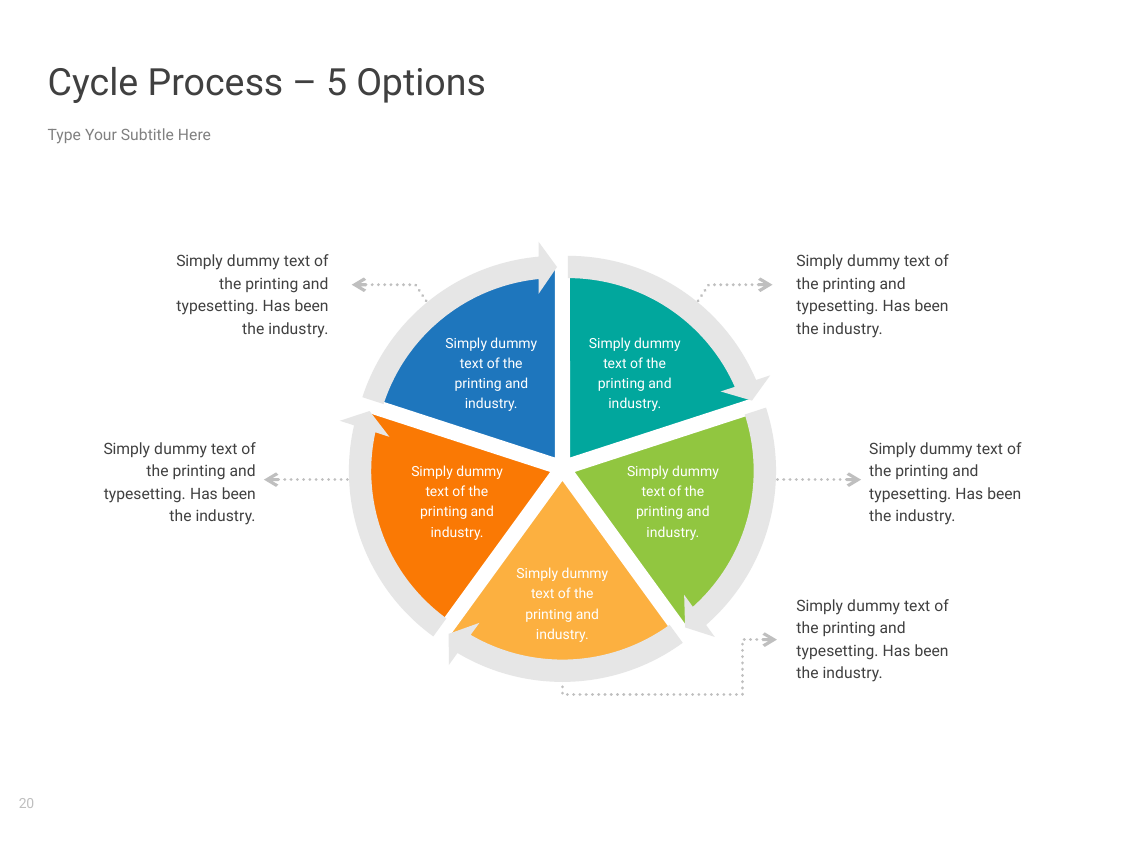

# Cycle Process – 5 Options
Type Your Subtitle Here

Simply dummy text of the printing and typesetting. Has been the industry.
Simply dummy text of the printing and typesetting. Has been the industry.

Simply dummy text of the printing and industry.
Simply dummy text of the printing and industry.
Simply dummy text of the printing and typesetting. Has been the industry.
Simply dummy text of the printing and typesetting. Has been the industry.
Simply dummy text of the printing and industry.
Simply dummy text of the printing and industry.
Simply dummy text of the printing and industry.
Simply dummy text of the printing and typesetting. Has been the industry.